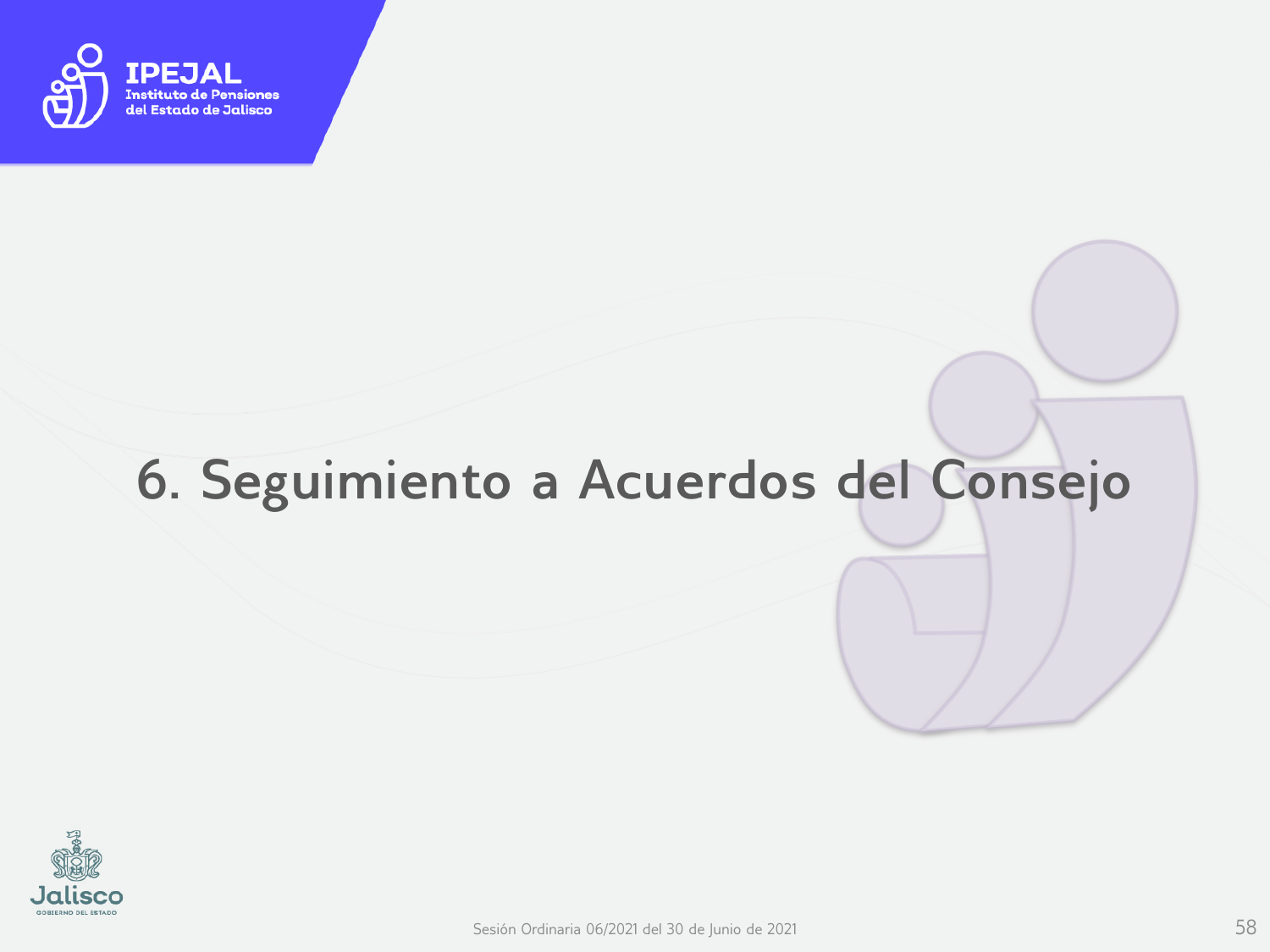

# 6. Seguimiento a Acuerdos del Consejo
58
Sesión Ordinaria 06/2021 del 30 de Junio de 2021